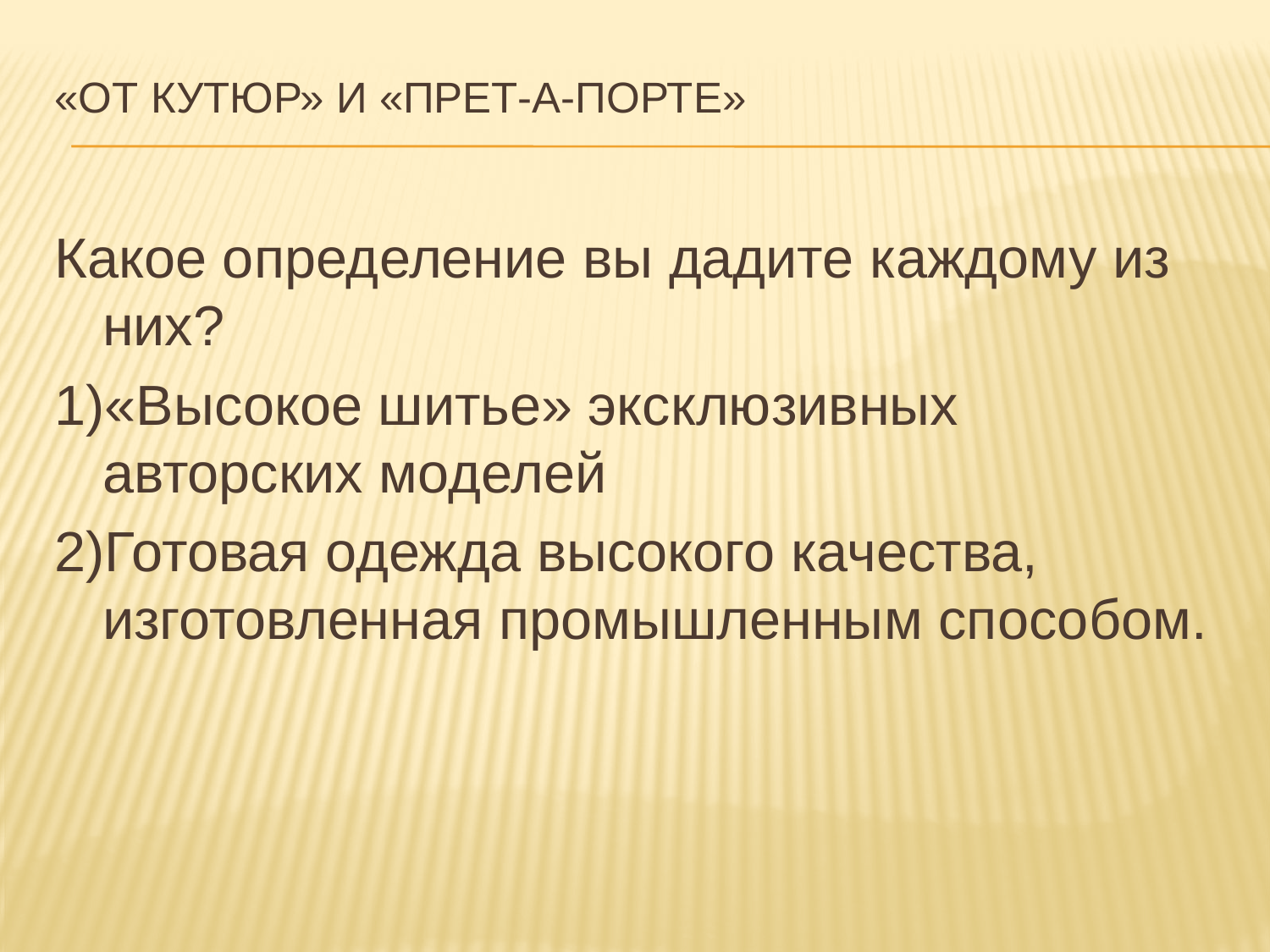

# «ОТ КУТЮР» и «ПРЕТ-А-ПОРТЕ»
Какое определение вы дадите каждому из них?
1)«Высокое шитье» эксклюзивных авторских моделей
2)Готовая одежда высокого качества, изготовленная промышленным способом.